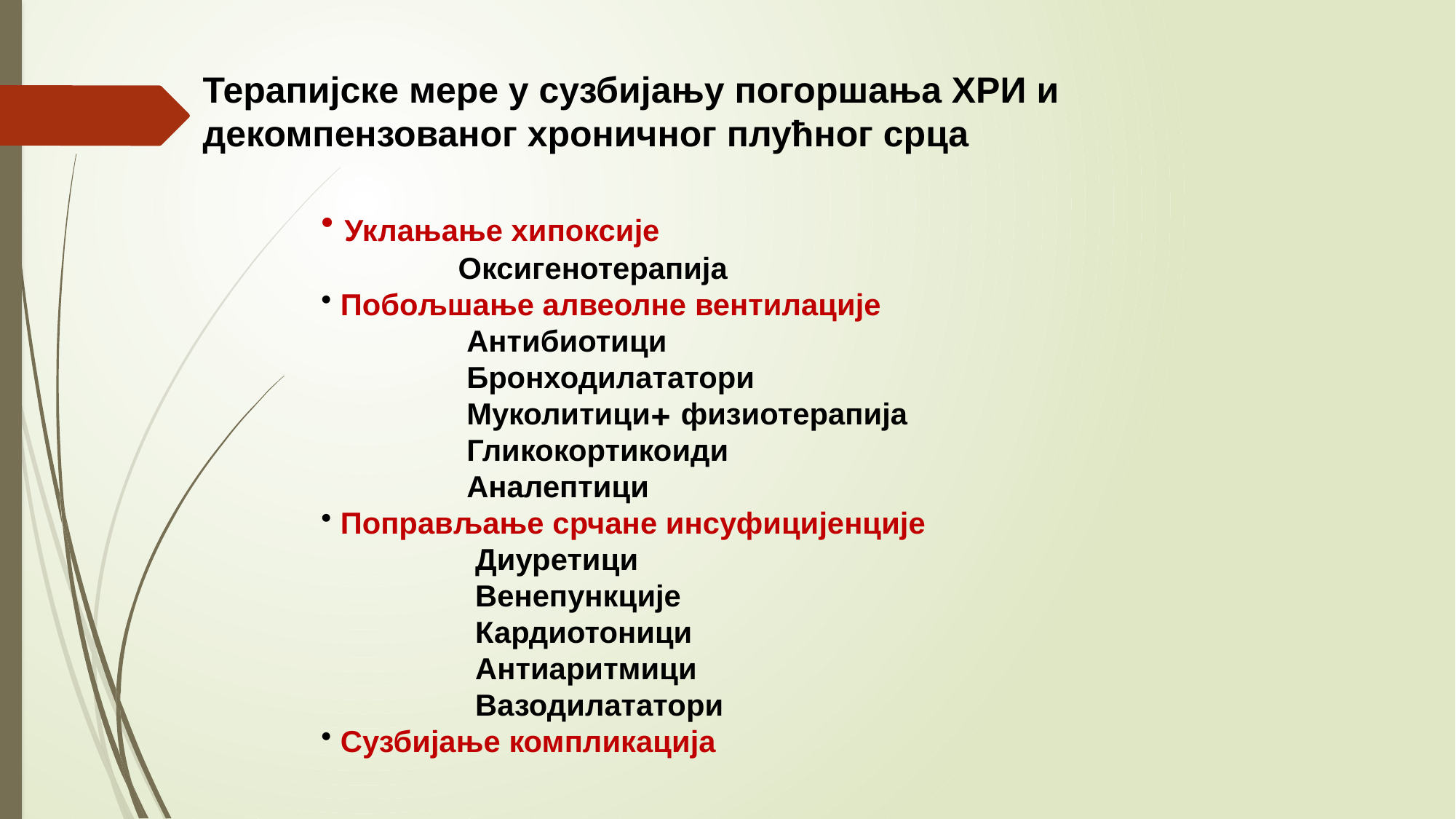

Терапијске мере у сузбијању погоршања ХРИ и
декомпензованог хроничног плућног срца
 Уклањање хипоксије
                Оксигенотерапија
 Побољшање алвеолне вентилације
                 Антибиотици
                 Бронходилататори
                 Муколитици+ физиотерапија
                 Гликокортикоиди
                 Аналептици
 Поправљање срчане инсуфицијенције
                  Диуретици
                  Венепункције
                  Кардиотоници
                  Антиаритмици
                  Вазодилататори
 Сузбијање компликација